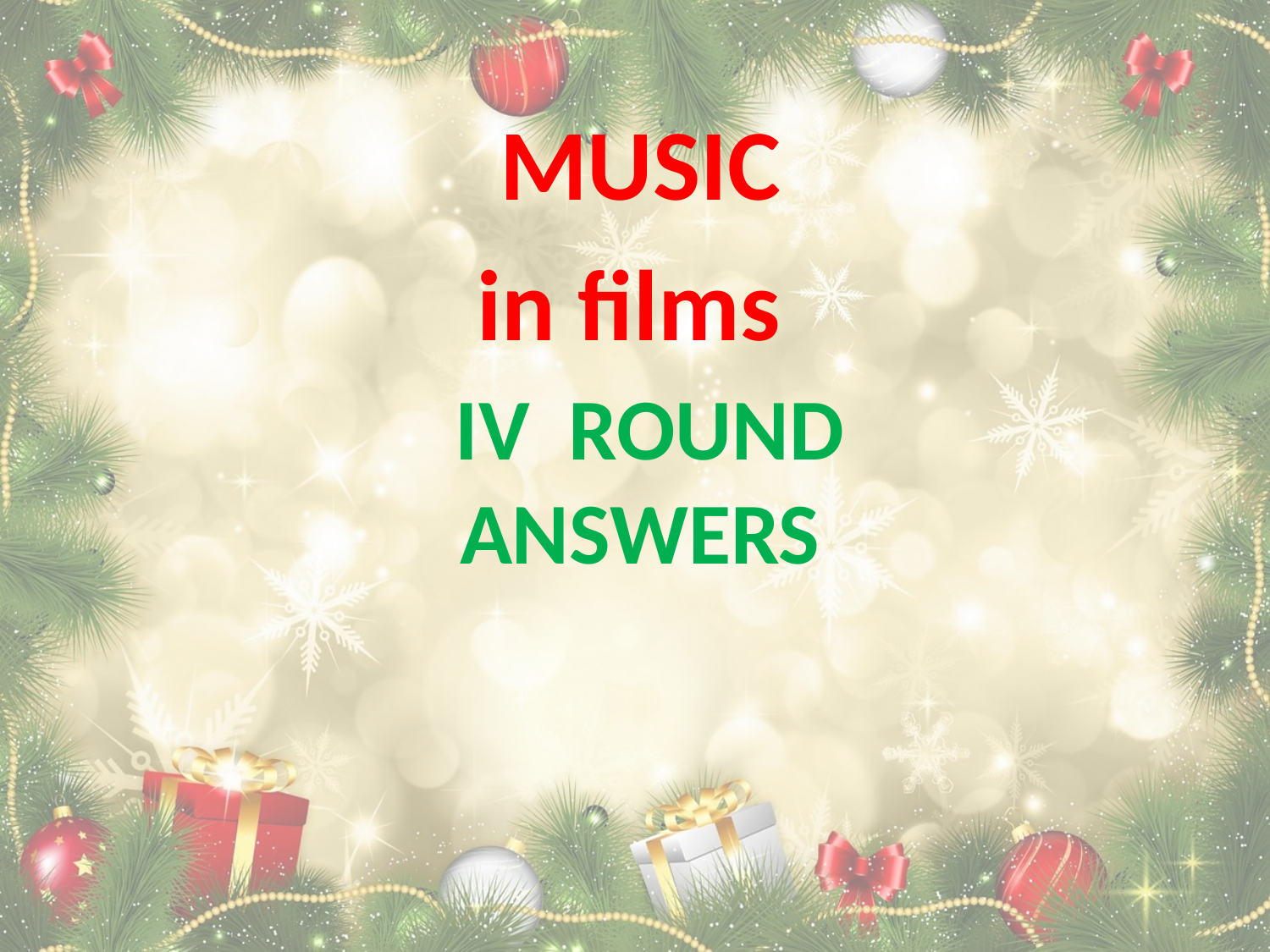

MUSIC
in films
# IV  round ANSWERS